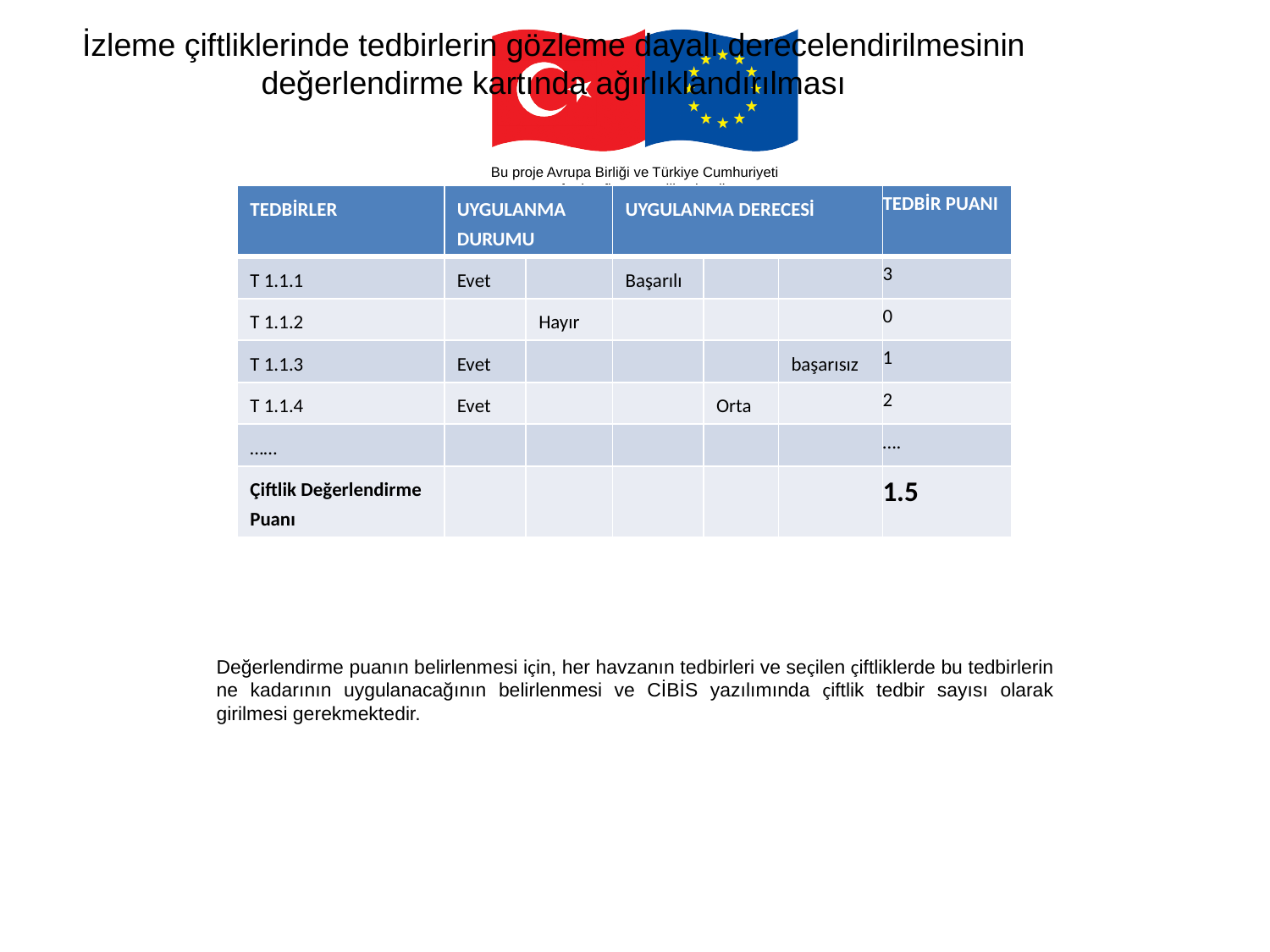

İzleme çiftliklerinde tedbirlerin gözleme dayalı derecelendirilmesinin değerlendirme kartında ağırlıklandırılması
| TEDBİRLER | UYGULANMA DURUMU |  | UYGULANMA DERECESİ |  |  | TEDBİR PUANI |
| --- | --- | --- | --- | --- | --- | --- |
| T 1.1.1 | Evet |  | Başarılı |  |  | 3 |
| T 1.1.2 |  | Hayır |  |  |  | 0 |
| T 1.1.3 | Evet |  |  |  | başarısız | 1 |
| T 1.1.4 | Evet |  |  | Orta |  | 2 |
| …… |  |  |  |  |  | …. |
| Çiftlik Değerlendirme Puanı |  |  |  |  |  | 1.5 |
Değerlendirme puanın belirlenmesi için, her havzanın tedbirleri ve seçilen çiftliklerde bu tedbirlerin ne kadarının uygulanacağının belirlenmesi ve CİBİS yazılımında çiftlik tedbir sayısı olarak girilmesi gerekmektedir.